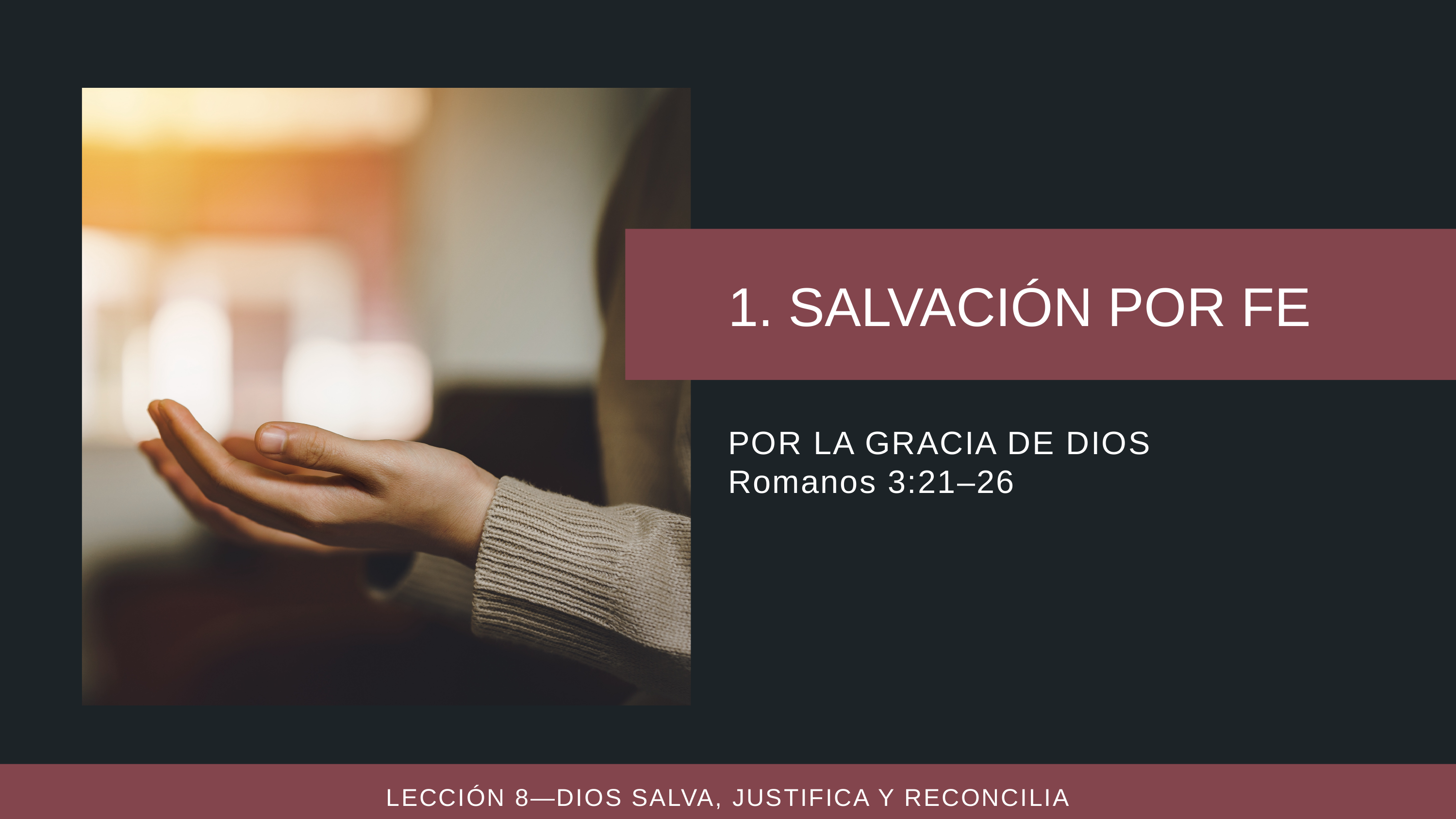

POR LA GRACIA DE DIOS
Romanos 3:21–26